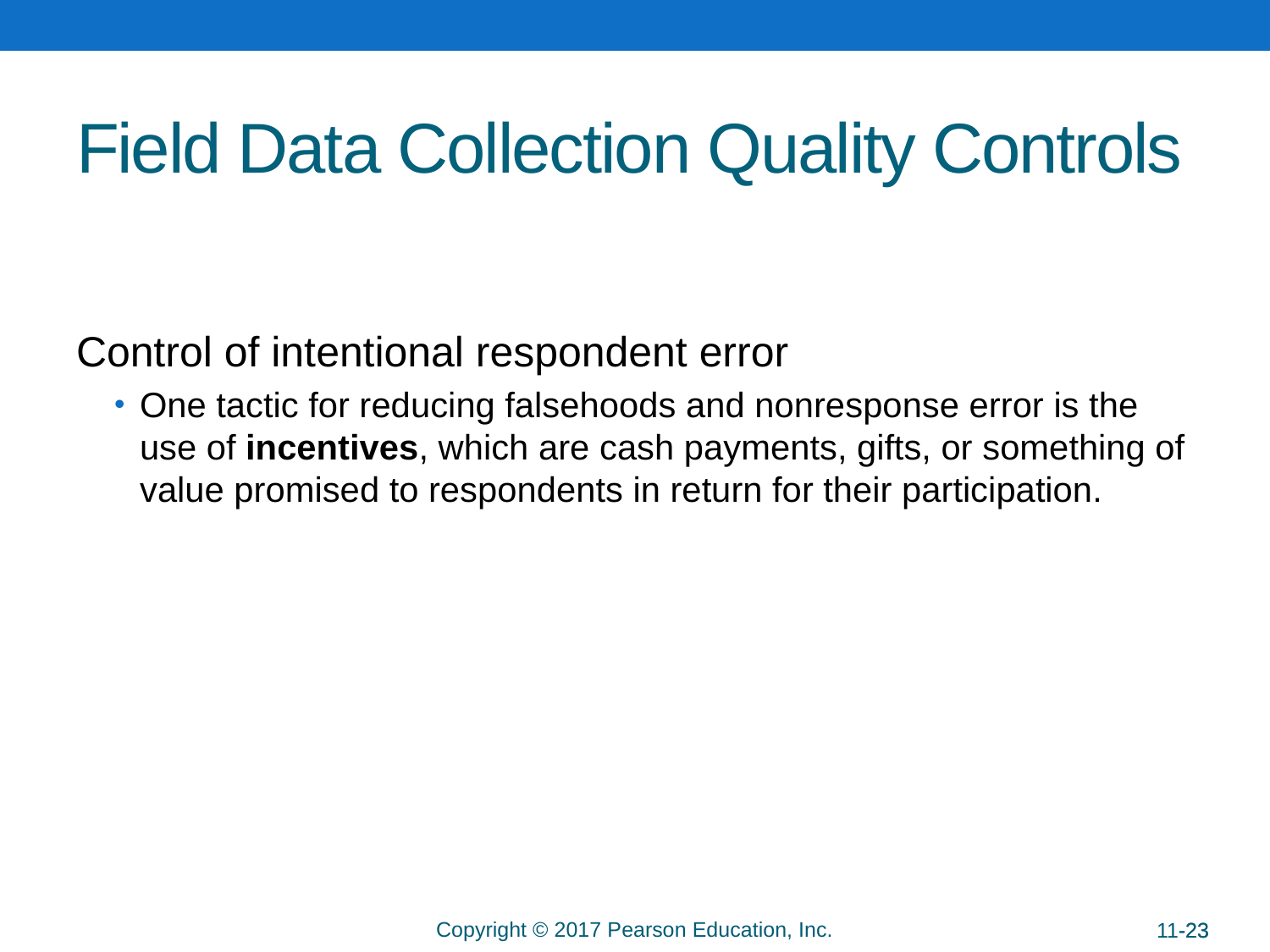

# Field Data Collection Quality Controls
Control of intentional respondent error
One tactic for reducing falsehoods and nonresponse error is the use of incentives, which are cash payments, gifts, or something of value promised to respondents in return for their participation.